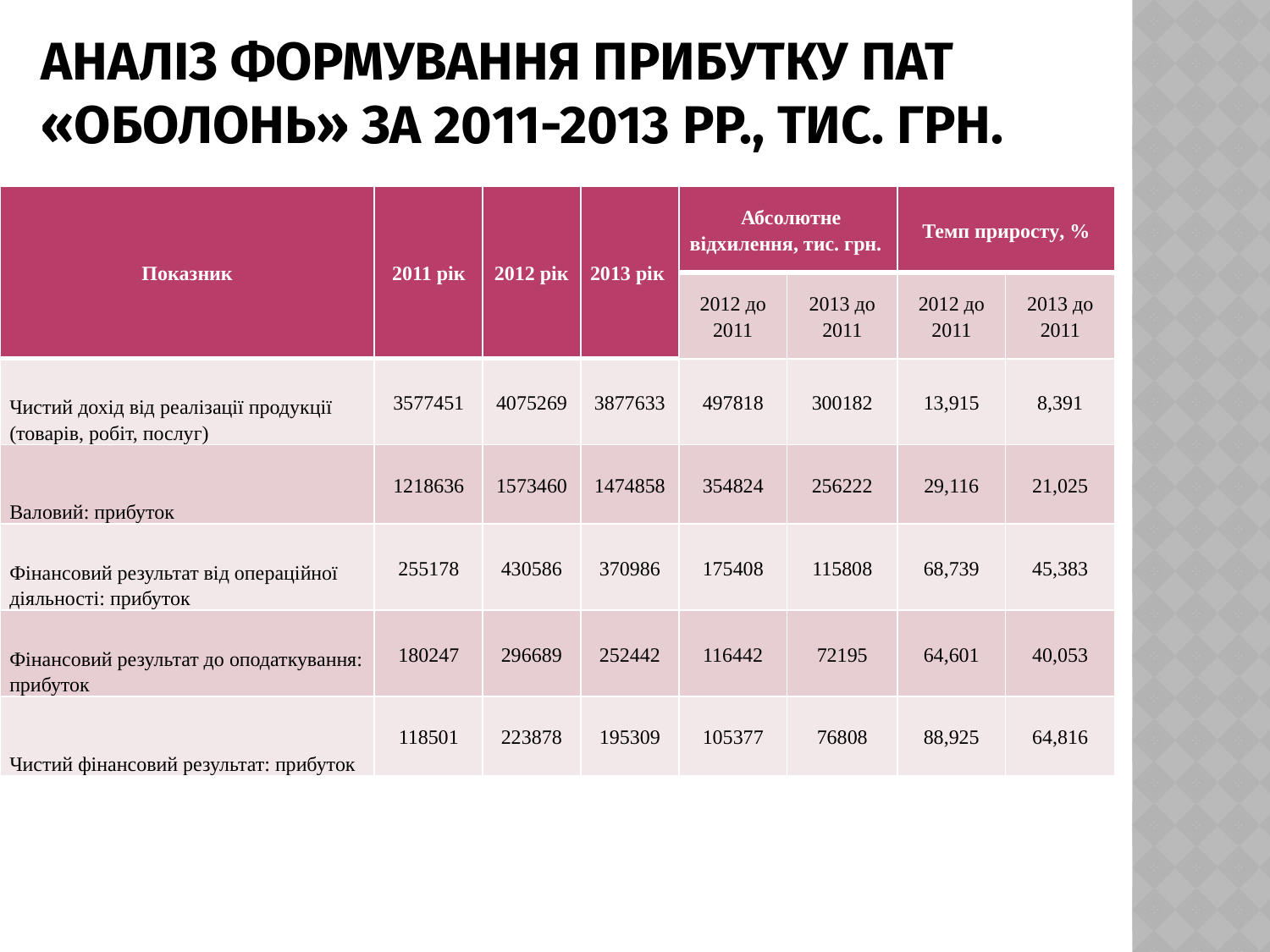

# Аналіз формування прибутку ПАТ «Оболонь» за 2011-2013 рр., тис. грн.
| Показник | 2011 рік | 2012 рік | 2013 рік | Абсолютне відхилення, тис. грн. |  | Темп приросту, % |  |
| --- | --- | --- | --- | --- | --- | --- | --- |
|  |  |  |  | 2012 до 2011 | 2013 до 2011 | 2012 до 2011 | 2013 до 2011 |
| Чистий дохід від реалізації продукції (товарів, робіт, послуг) | 3577451 | 4075269 | 3877633 | 497818 | 300182 | 13,915 | 8,391 |
| Валовий: прибуток | 1218636 | 1573460 | 1474858 | 354824 | 256222 | 29,116 | 21,025 |
| Фінансовий результат від операційної діяльності: прибуток | 255178 | 430586 | 370986 | 175408 | 115808 | 68,739 | 45,383 |
| Фінансовий результат до оподаткування: прибуток | 180247 | 296689 | 252442 | 116442 | 72195 | 64,601 | 40,053 |
| Чистий фінансовий результат: прибуток | 118501 | 223878 | 195309 | 105377 | 76808 | 88,925 | 64,816 |